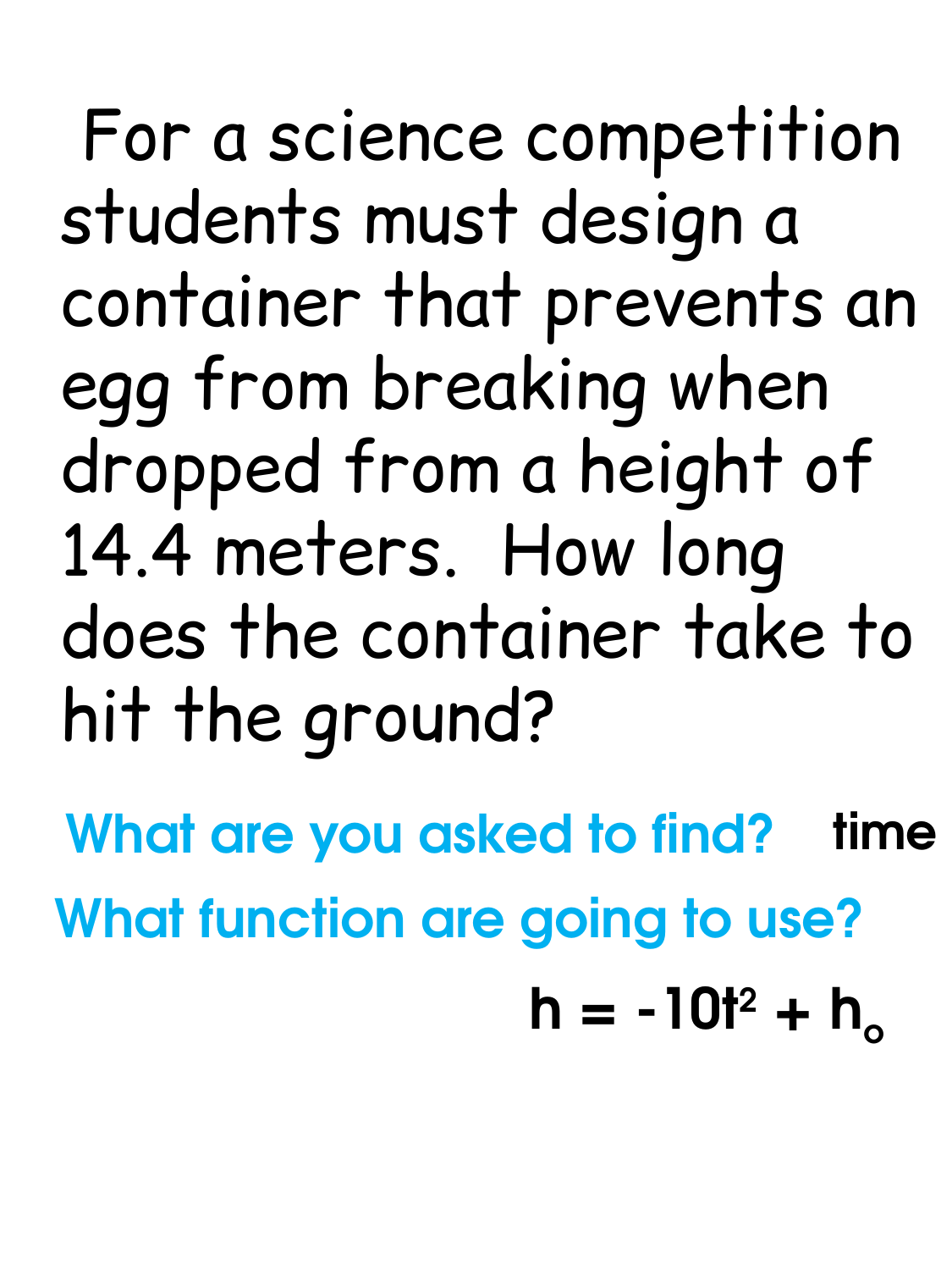

# For a science competition students must design a container that prevents an egg from breaking when dropped from a height of 14.4 meters.  How long does the container take to hit the ground?
What are you asked to find?
time
What function are going to use?
h = -10t2 + ho